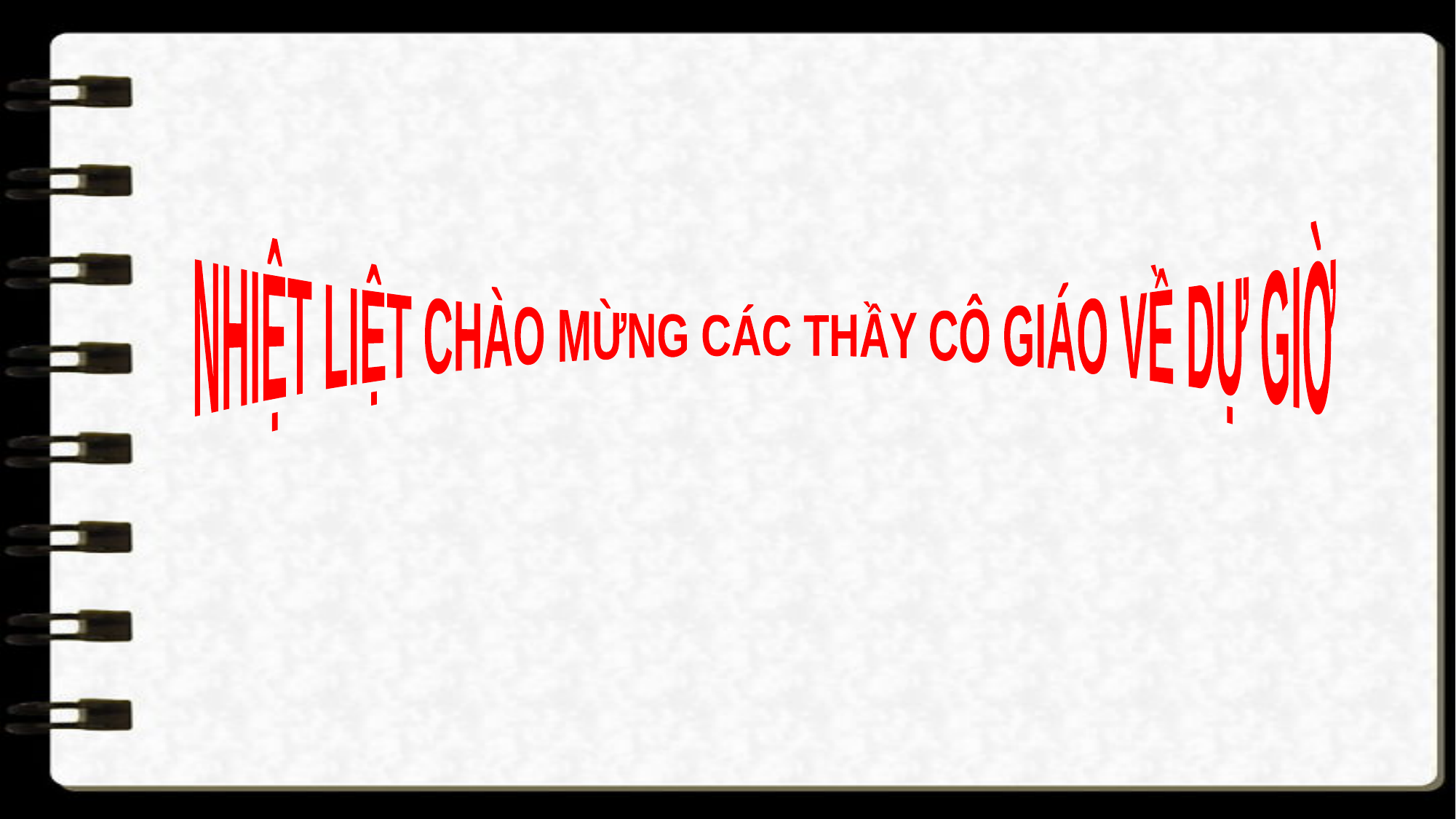

NHIỆT LIỆT CHÀO MỪNG CÁC THẦY CÔ GIÁO VỀ DỰ GIỜ